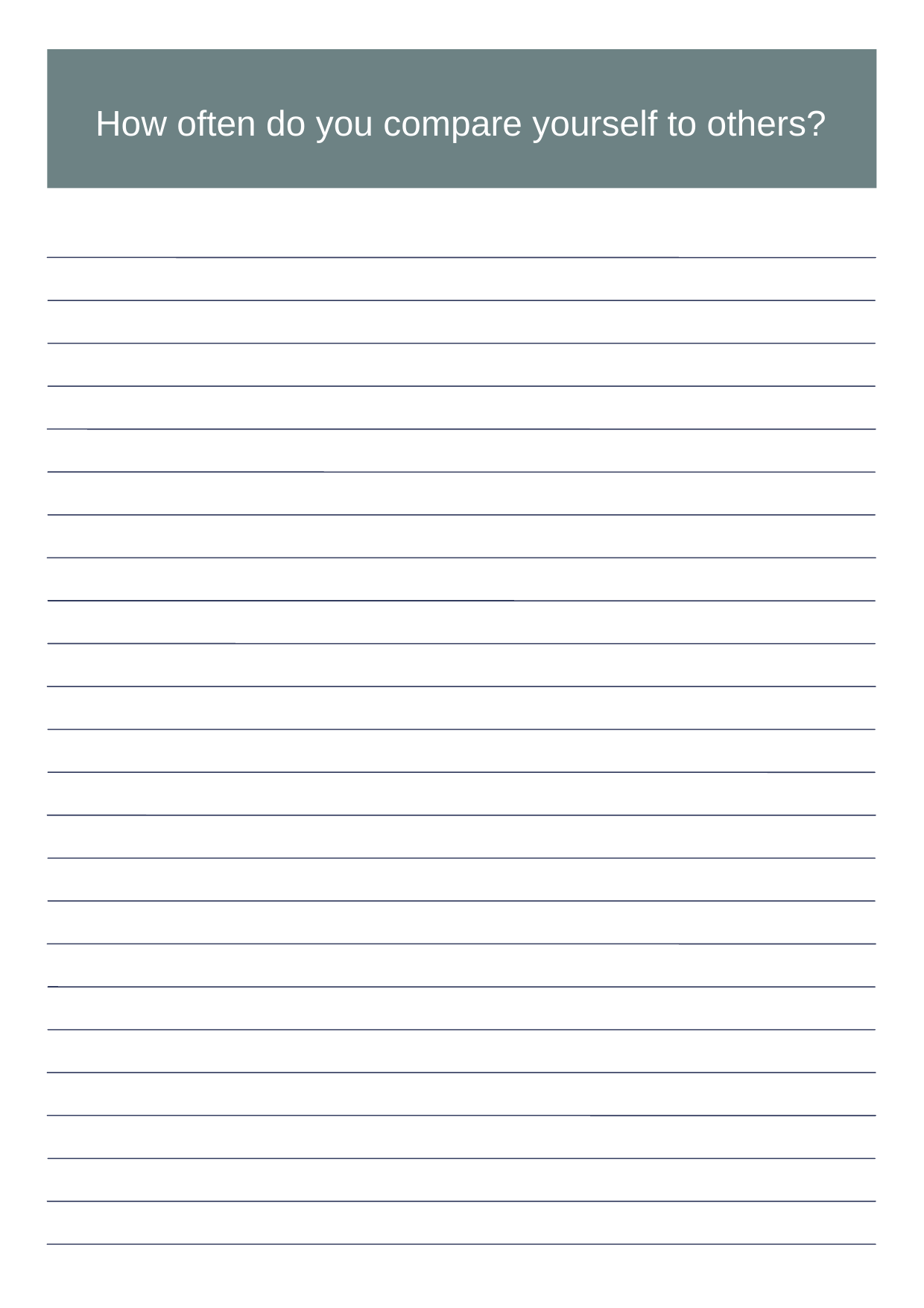

How often do you compare yourself to others?